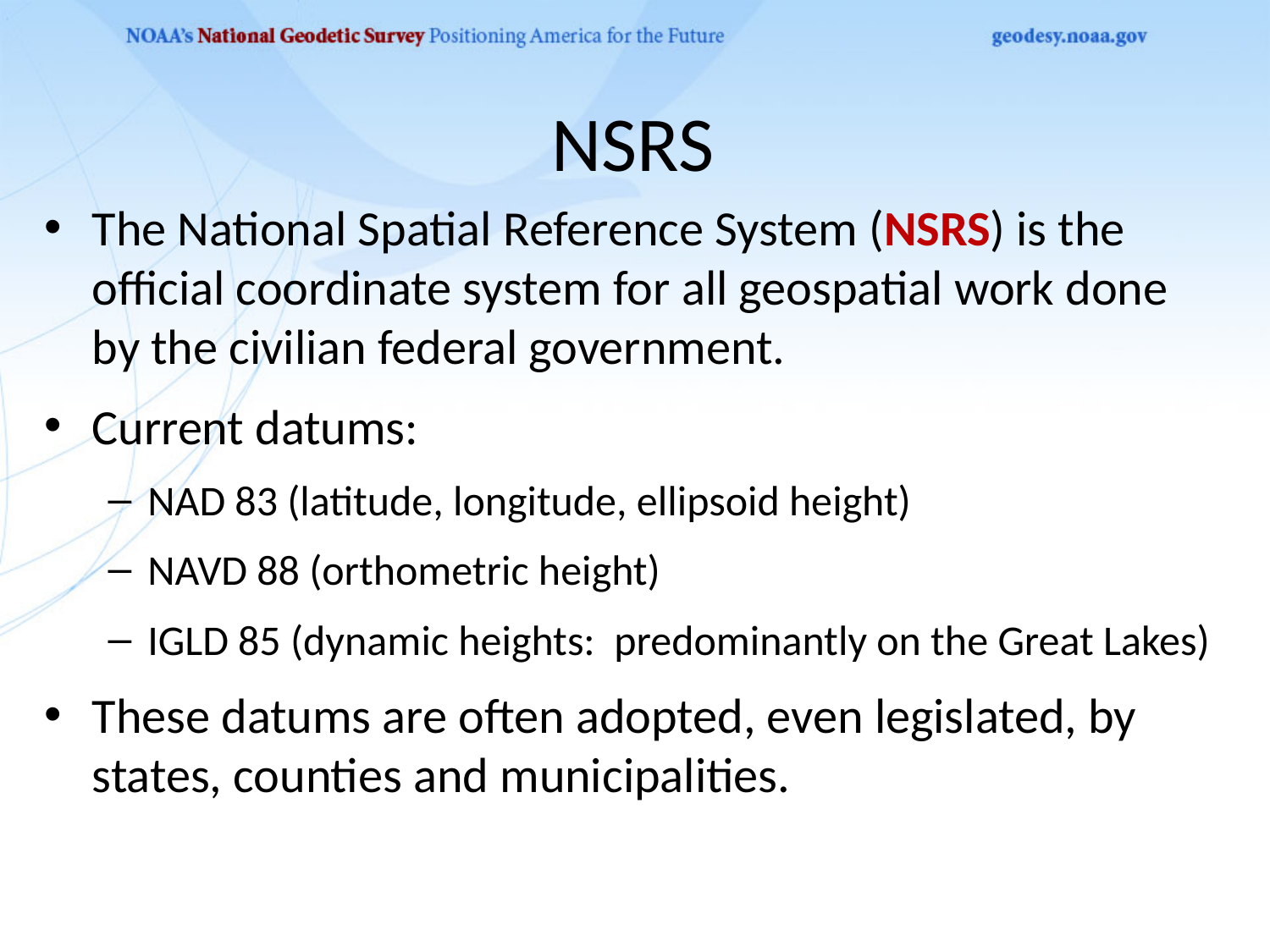

# NSRS
The National Spatial Reference System (NSRS) is the official coordinate system for all geospatial work done by the civilian federal government.
Current datums:
NAD 83 (latitude, longitude, ellipsoid height)
NAVD 88 (orthometric height)
IGLD 85 (dynamic heights:  predominantly on the Great Lakes)
These datums are often adopted, even legislated, by states, counties and municipalities.